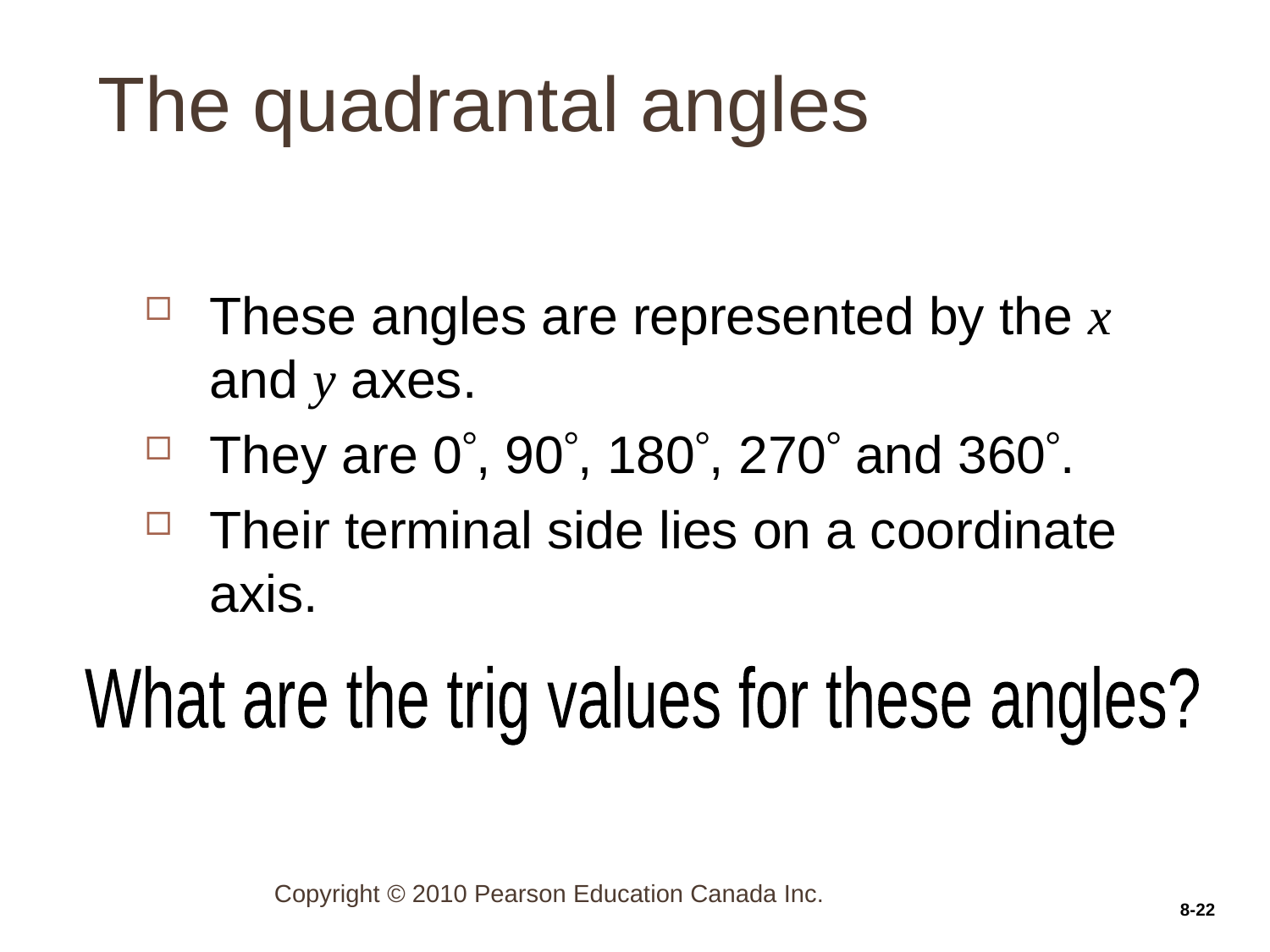

# The quadrantal angles
8-22
These angles are represented by the x and y axes.
They are 0°, 90°, 180°, 270° and 360°.
Their terminal side lies on a coordinate axis.
What are the trig values for these angles?
Copyright © 2010 Pearson Education Canada Inc.
8-22